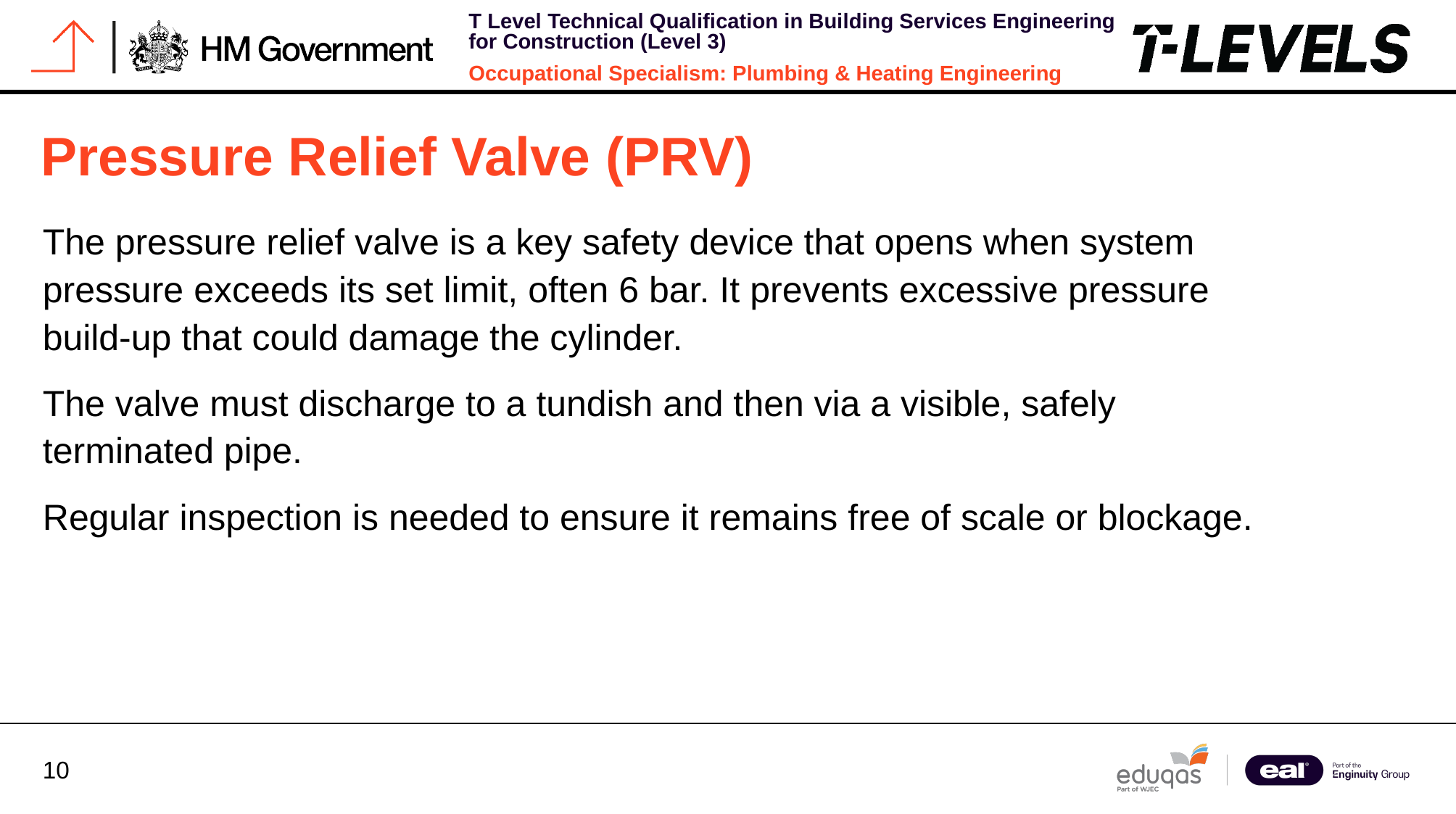

# Pressure Relief Valve (PRV)
The pressure relief valve is a key safety device that opens when system pressure exceeds its set limit, often 6 bar. It prevents excessive pressure build-up that could damage the cylinder.
The valve must discharge to a tundish and then via a visible, safely terminated pipe.
Regular inspection is needed to ensure it remains free of scale or blockage.